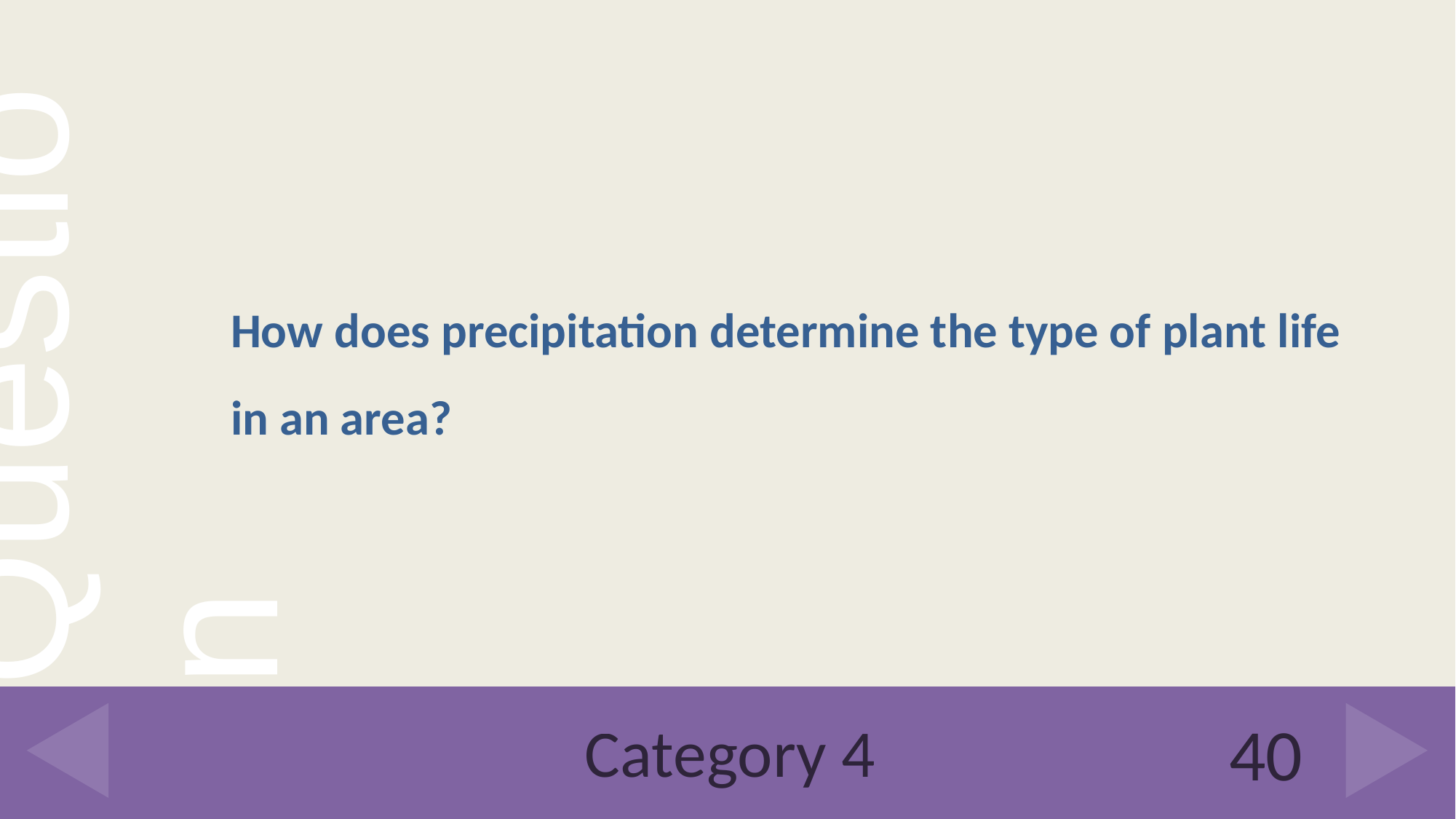

How does precipitation determine the type of plant life in an area?
# Category 4
40